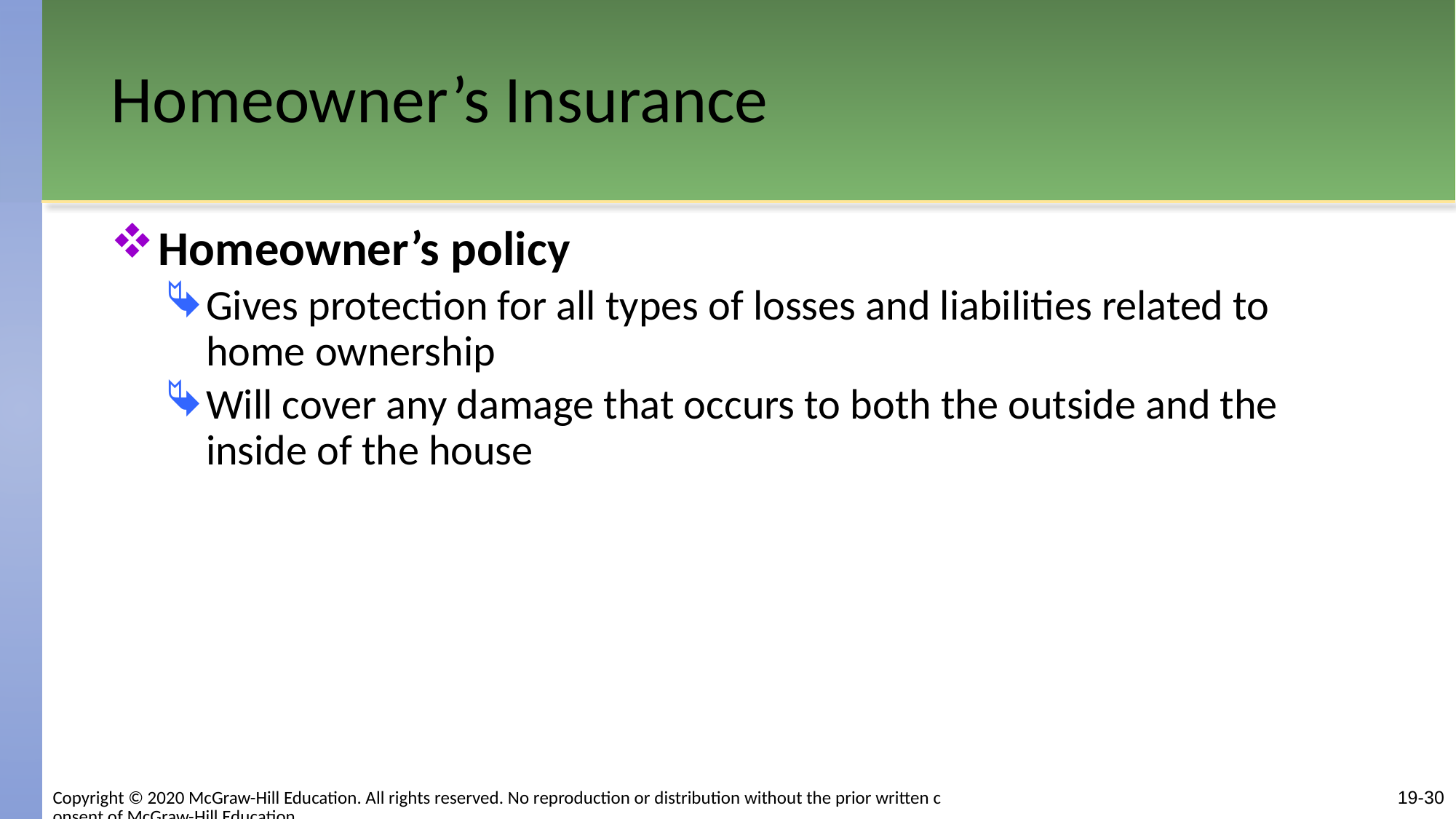

# Homeowner’s Insurance
Homeowner’s policy
Gives protection for all types of losses and liabilities related to home ownership
Will cover any damage that occurs to both the outside and the inside of the house

Copyright © 2020 McGraw-Hill Education. All rights reserved. No reproduction or distribution without the prior written consent of McGraw-Hill Education.
19-30